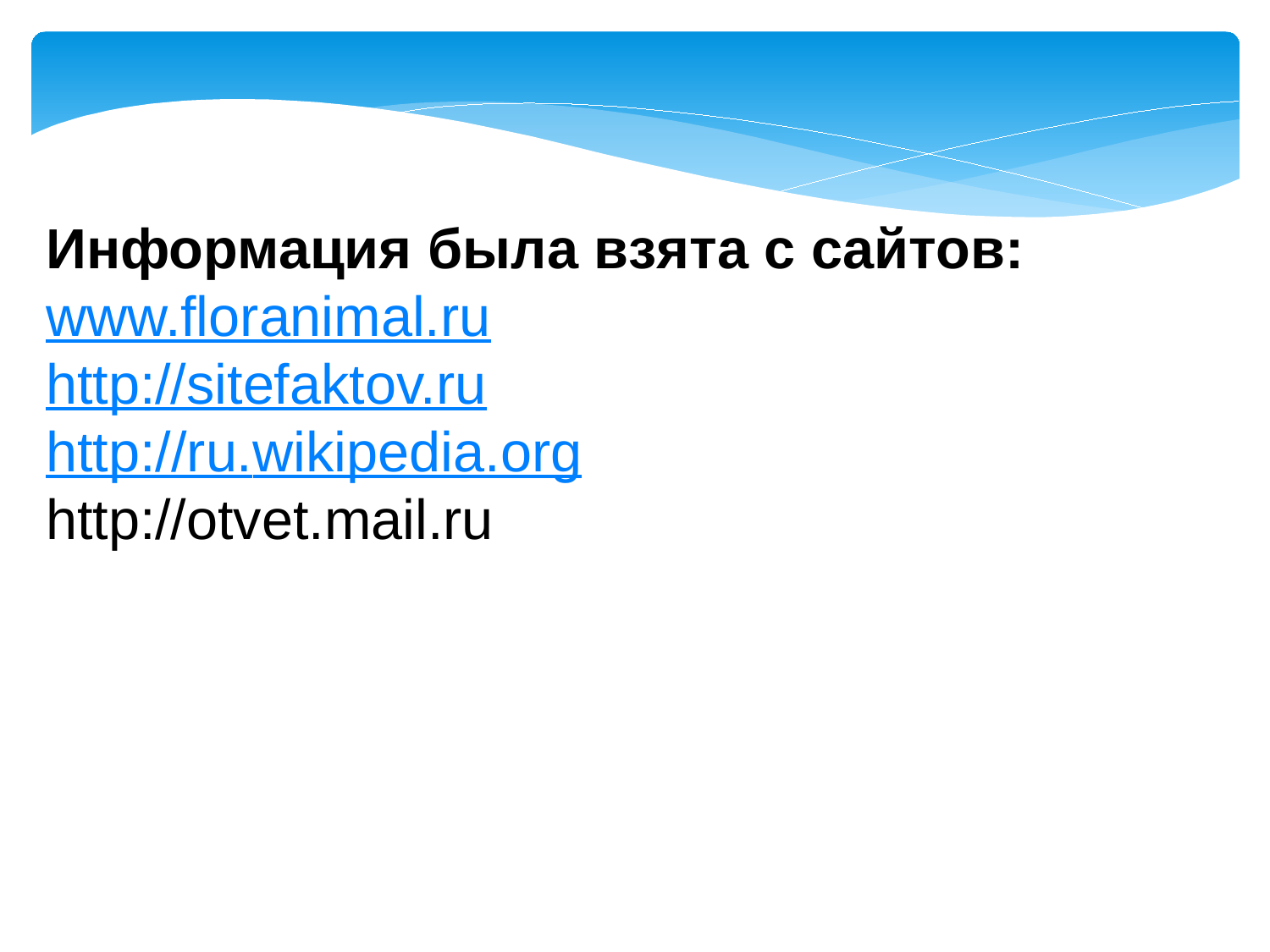

Информация была взята с сайтов:
www.floranimal.ru
http://sitefaktov.ru
http://ru.wikipedia.org
http://otvet.mail.ru